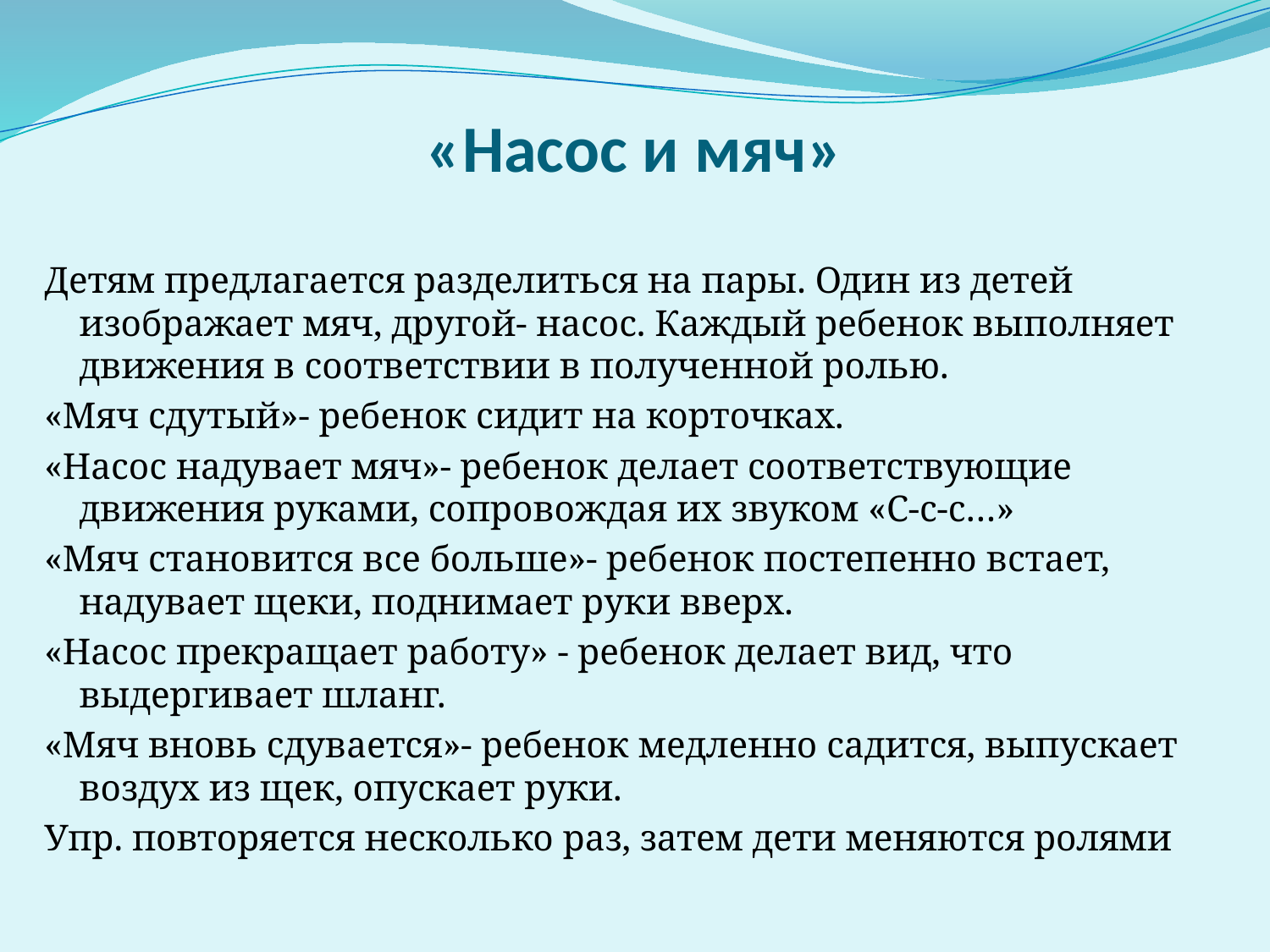

# «Насос и мяч»

Детям предлагается разделиться на пары. Один из детей изображает мяч, другой- насос. Каждый ребенок выполняет движения в соответствии в полученной ролью.
«Мяч сдутый»- ребенок сидит на корточках.
«Насос надувает мяч»- ребенок делает соответствующие движения руками, сопровождая их звуком «С-с-с…»
«Мяч становится все больше»- ребенок постепенно встает, надувает щеки, поднимает руки вверх.
«Насос прекращает работу» - ребенок делает вид, что выдергивает шланг.
«Мяч вновь сдувается»- ребенок медленно садится, выпускает воздух из щек, опускает руки.
Упр. повторяется несколько раз, затем дети меняются ролями